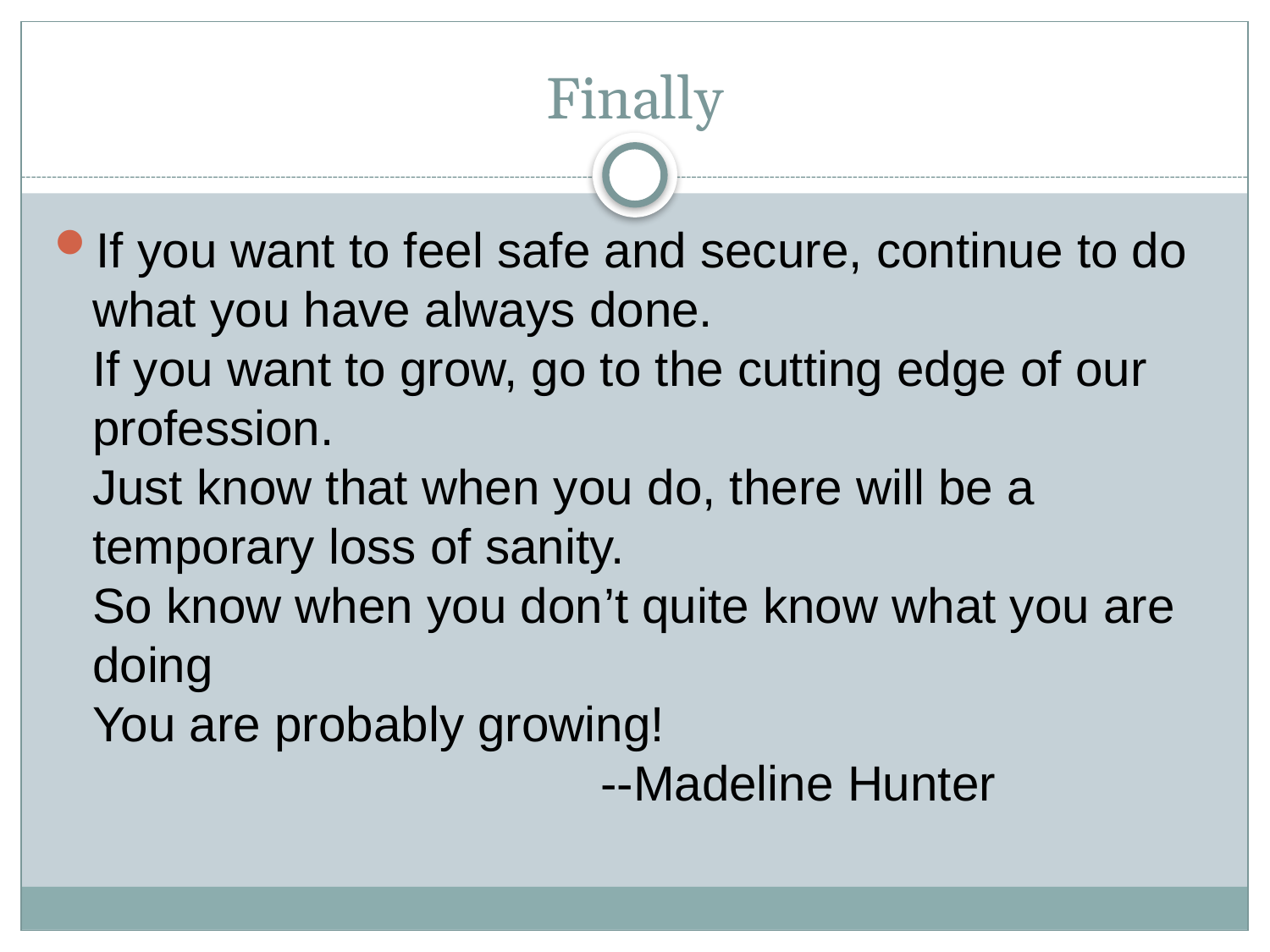

# Finally
If you want to feel safe and secure, continue to do what you have always done.
If you want to grow, go to the cutting edge of our profession.
Just know that when you do, there will be a temporary loss of sanity.
So know when you don’t quite know what you are doing
You are probably growing!
				--Madeline Hunter